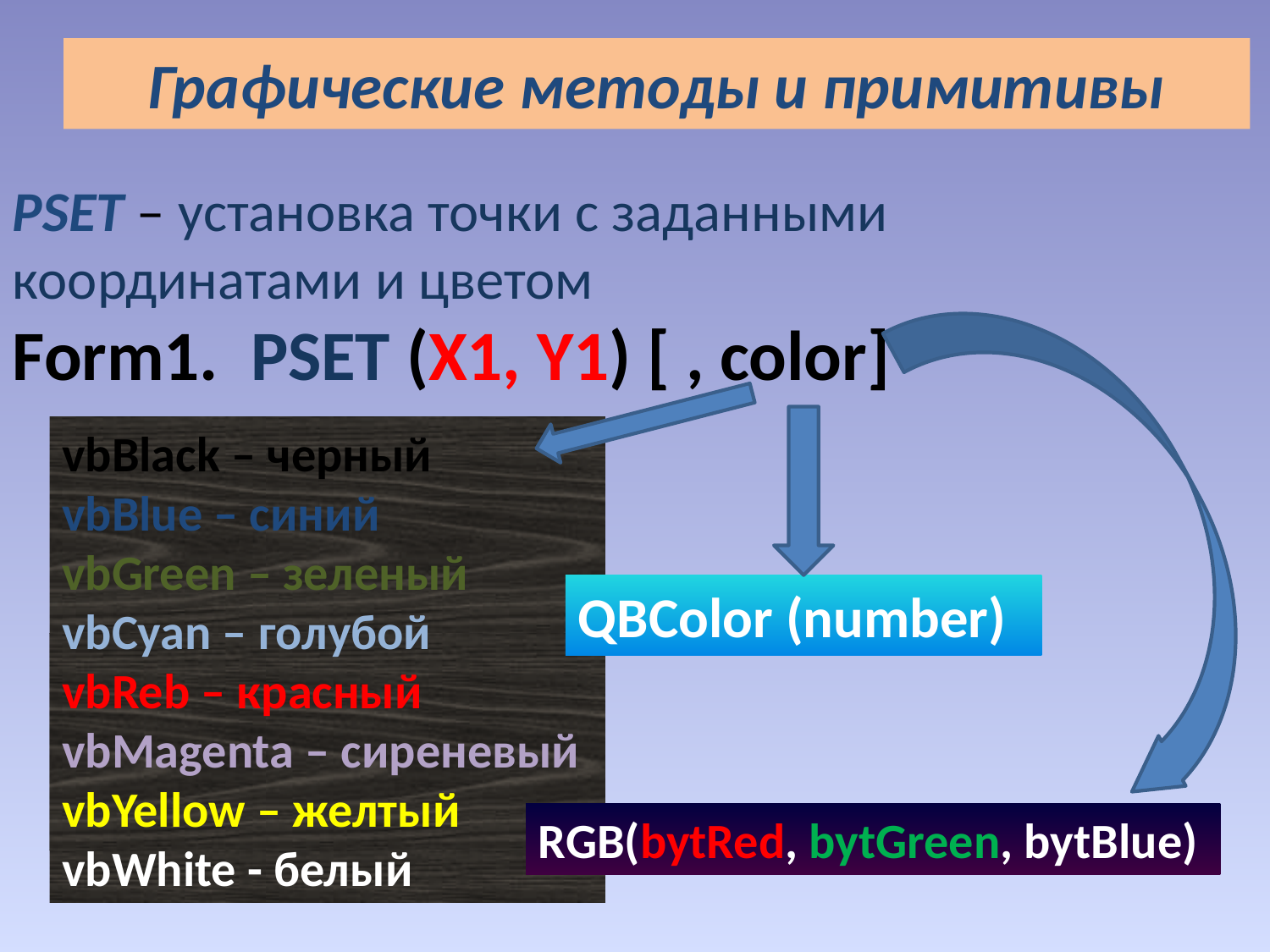

# Графические методы и примитивы
PSET – установка точки с заданными координатами и цветом
Form1.  PSET (X1, Y1) [ , color]

RGB(bytRed, bytGreen, bytBlue)

vbBlack – черный
vbBlue – синий
vbGreen – зеленый
vbCyan – голубой
vbReb – красный
vbMagenta – сиреневый
vbYellow – желтый
vbWhite - белый

QBColor (number)